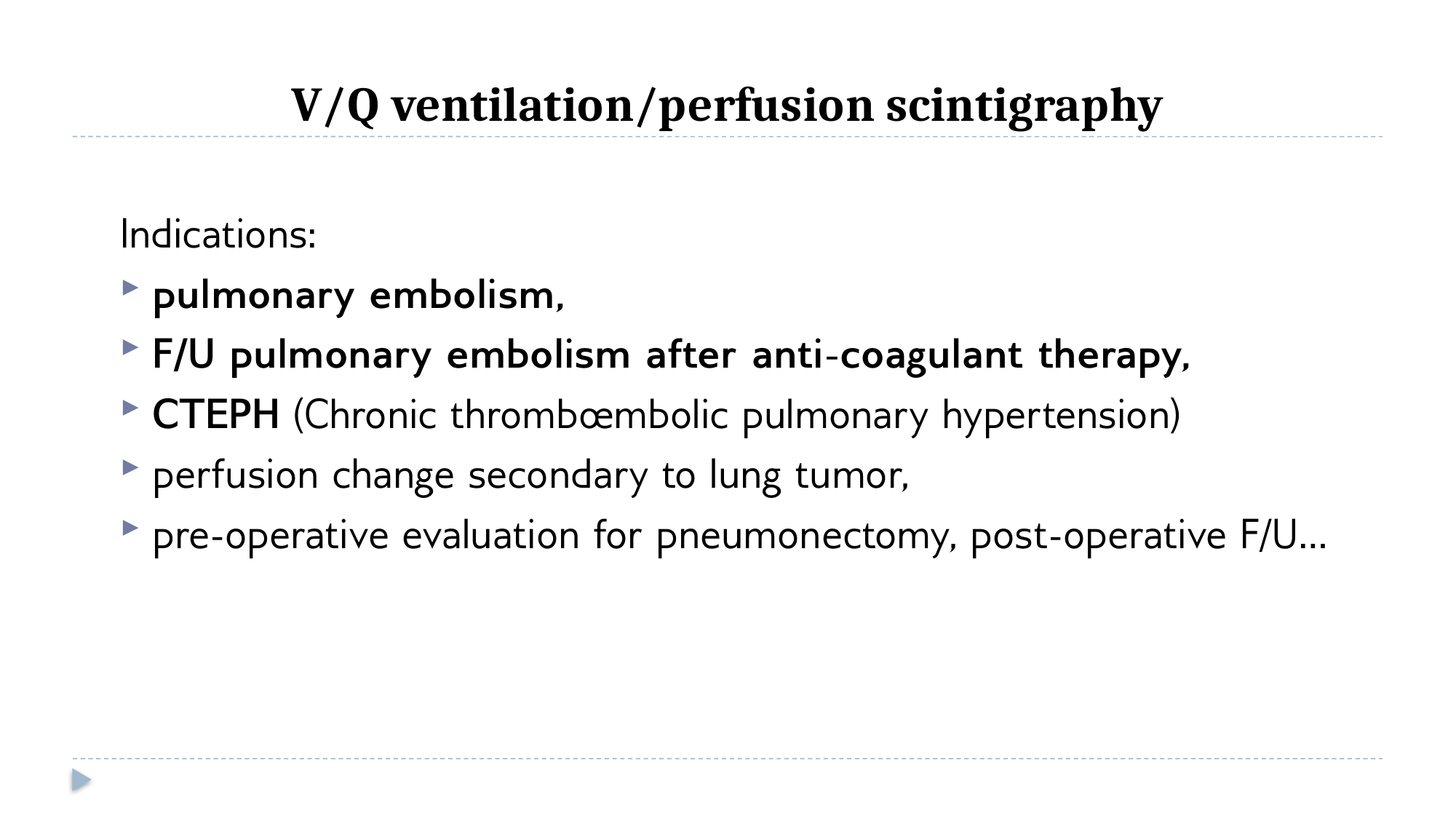

# V/Q ventilation/perfusion scintigraphy
Indications:
pulmonary embolism,
F/U pulmonary embolism after anti-coagulant therapy,
CTEPH (Chronic thromboembolic pulmonary hypertension)
perfusion change secondary to lung tumor,
pre-operative evaluation for pneumonectomy, post-operative F/U…